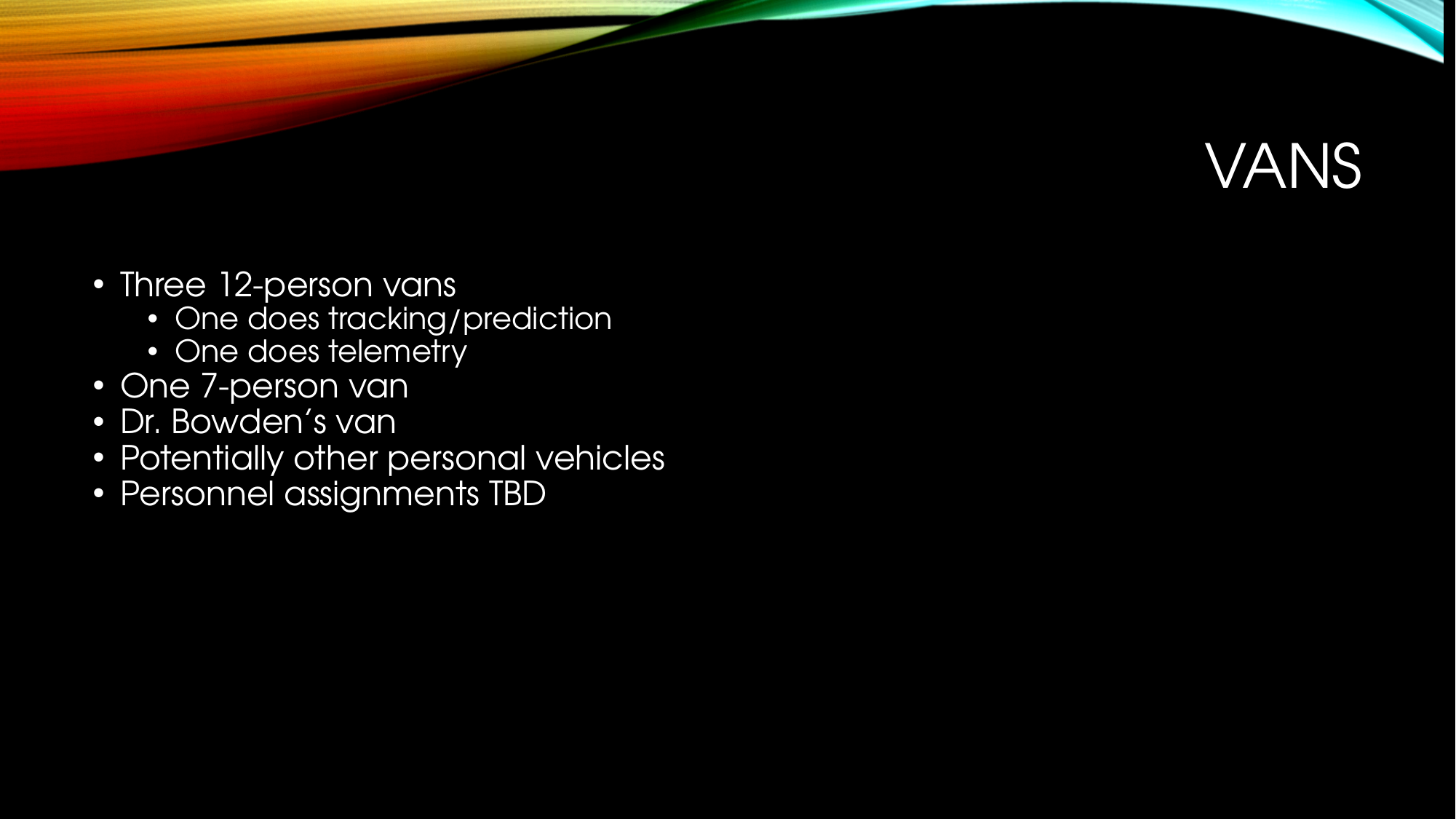

# VANS
Three 12-person vans
One does tracking/prediction
One does telemetry
One 7-person van
Dr. Bowden’s van
Potentially other personal vehicles
Personnel assignments TBD